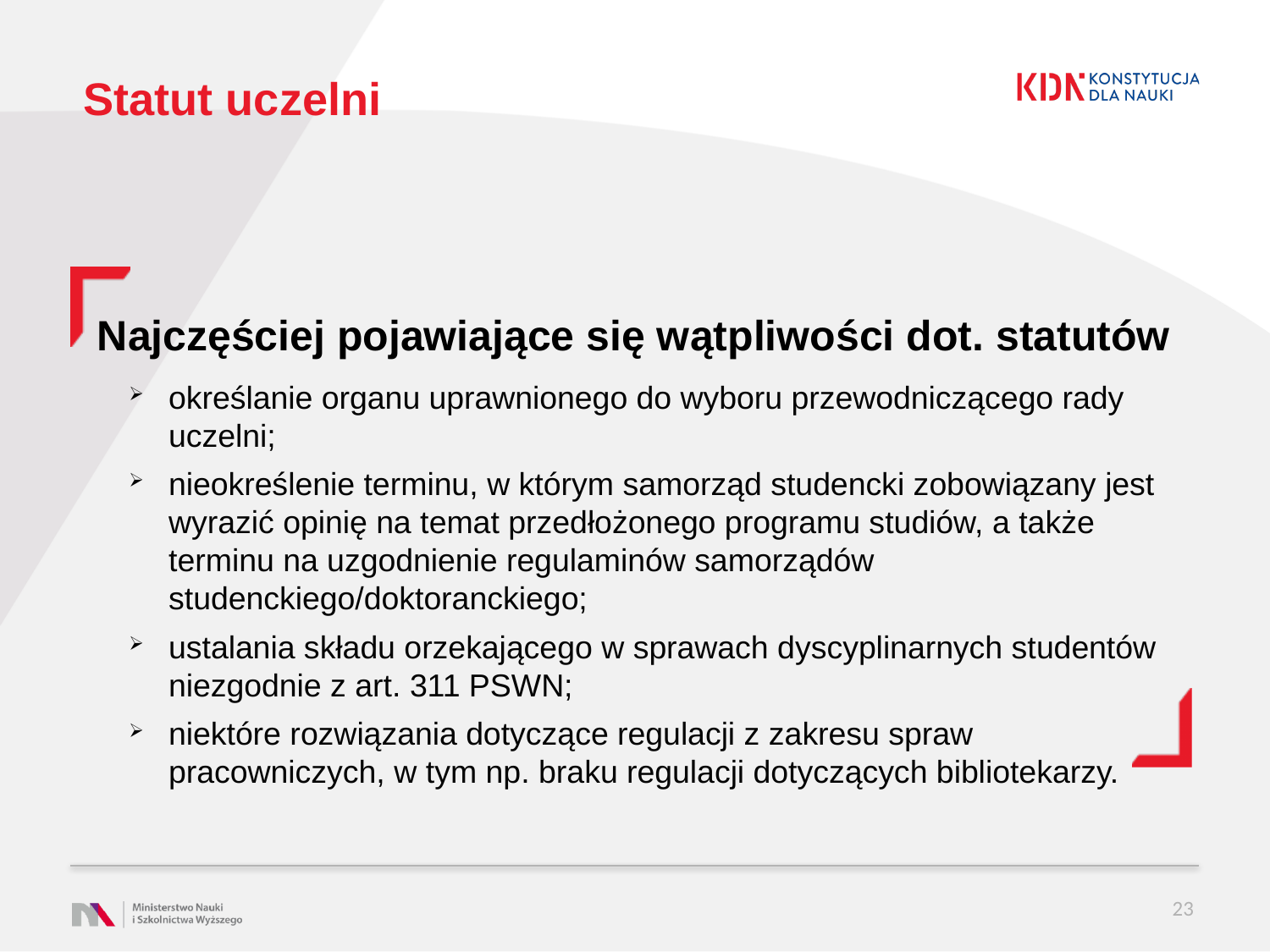

# Statut uczelni
Najczęściej pojawiające się wątpliwości dot. statutów

określanie organu uprawnionego do wyboru przewodniczącego rady uczelni;
nieokreślenie terminu, w którym samorząd studencki zobowiązany jest wyrazić opinię na temat przedłożonego programu studiów, a także terminu na uzgodnienie regulaminów samorządów studenckiego/doktoranckiego;
ustalania składu orzekającego w sprawach dyscyplinarnych studentów niezgodnie z art. 311 PSWN;
niektóre rozwiązania dotyczące regulacji z zakresu spraw pracowniczych, w tym np. braku regulacji dotyczących bibliotekarzy.
23